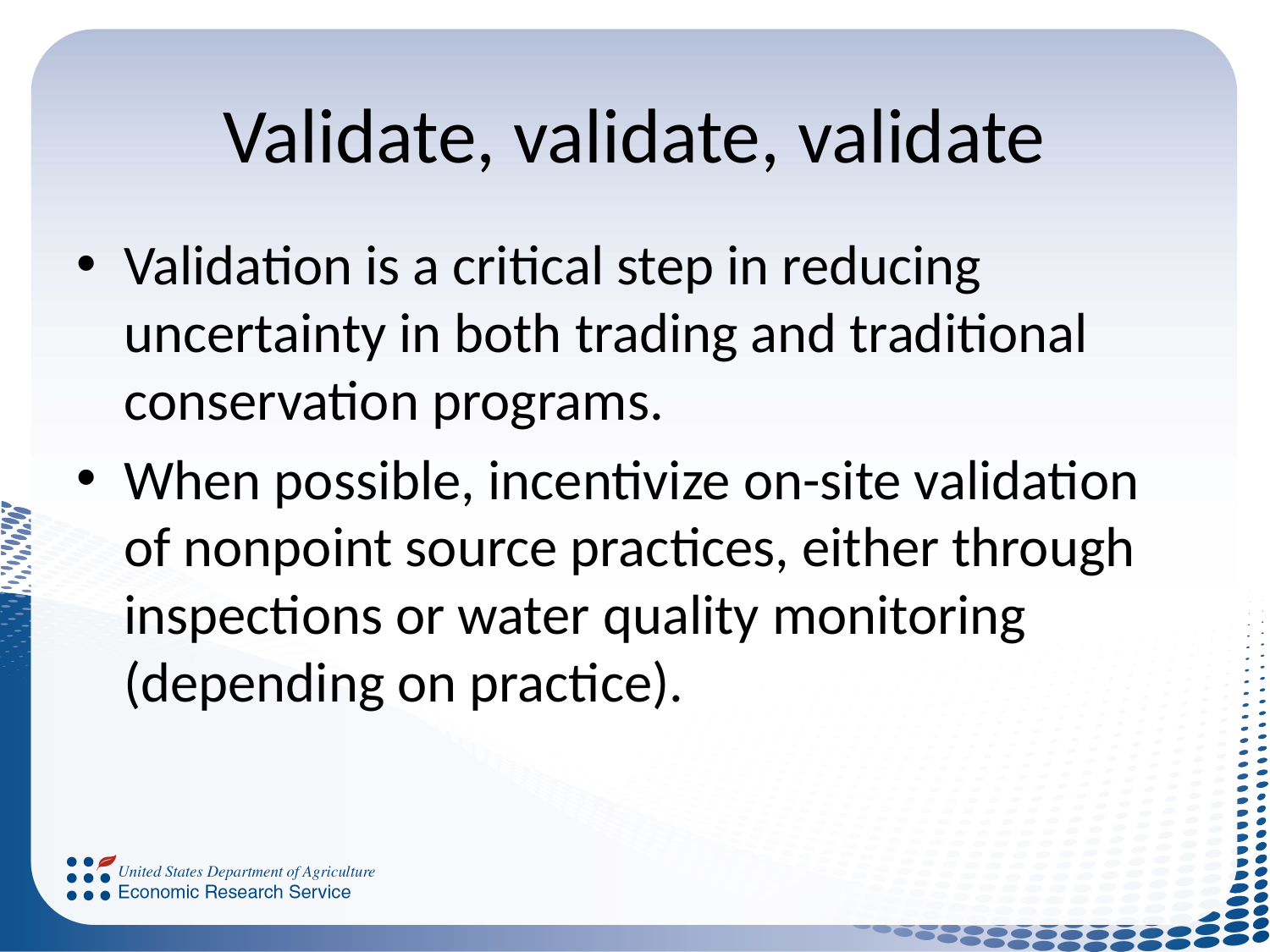

# Validate, validate, validate
Validation is a critical step in reducing uncertainty in both trading and traditional conservation programs.
When possible, incentivize on-site validation of nonpoint source practices, either through inspections or water quality monitoring (depending on practice).